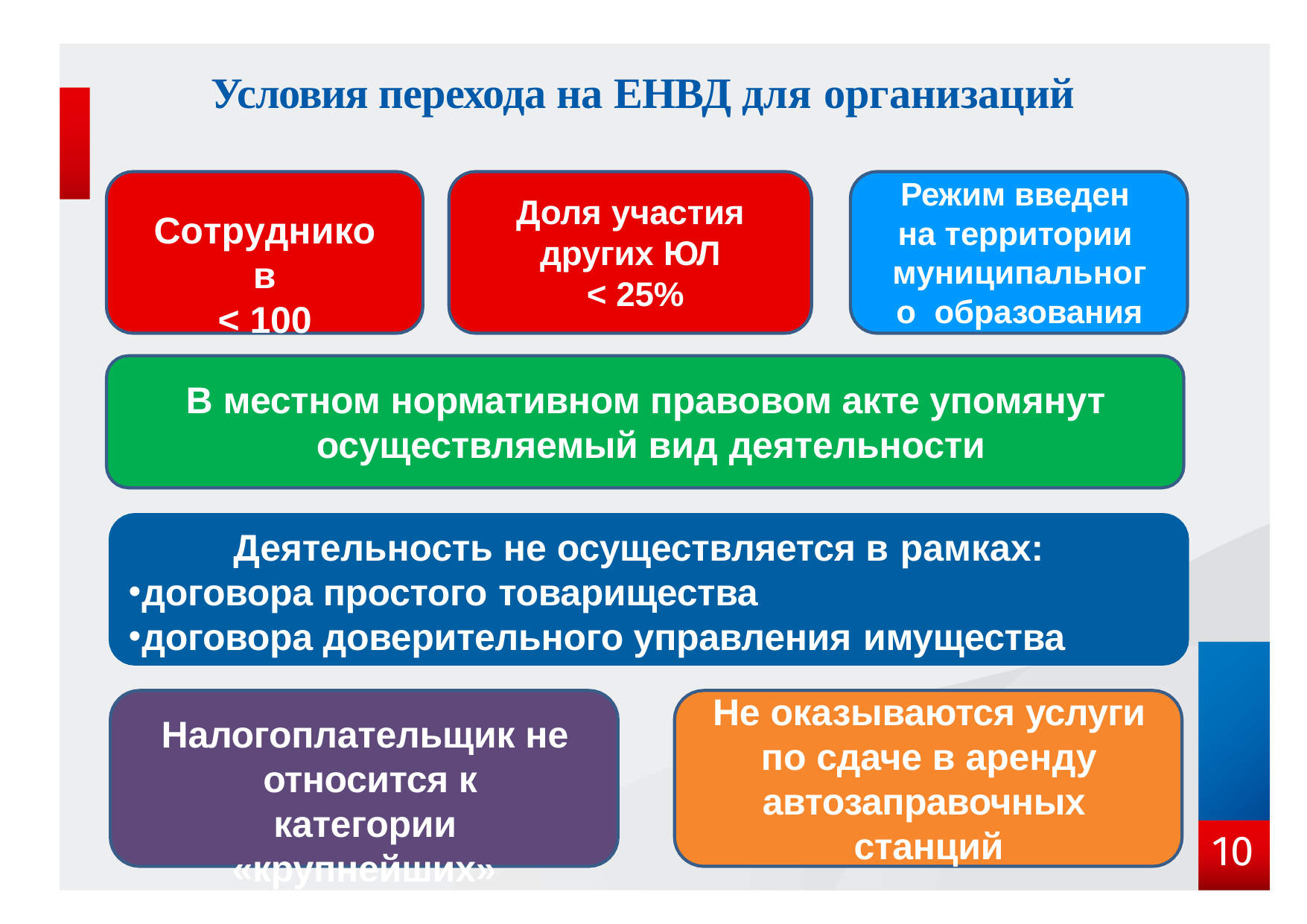

# Условия перехода на ЕНВД для организаций

Режим введен  на территории  муниципального  образования
Доля участия
других ЮЛ
< 25%
Сотрудников
< 100

В местном нормативном правовом акте упомянут  осуществляемый вид деятельности

Деятельность не осуществляется в рамках:
договора простого товарищества
договора доверительного управления имущества

Не оказываются услуги  по сдаче в аренду  автозаправочных  станций

Налогоплательщик не  относится к категории
«крупнейших»
10